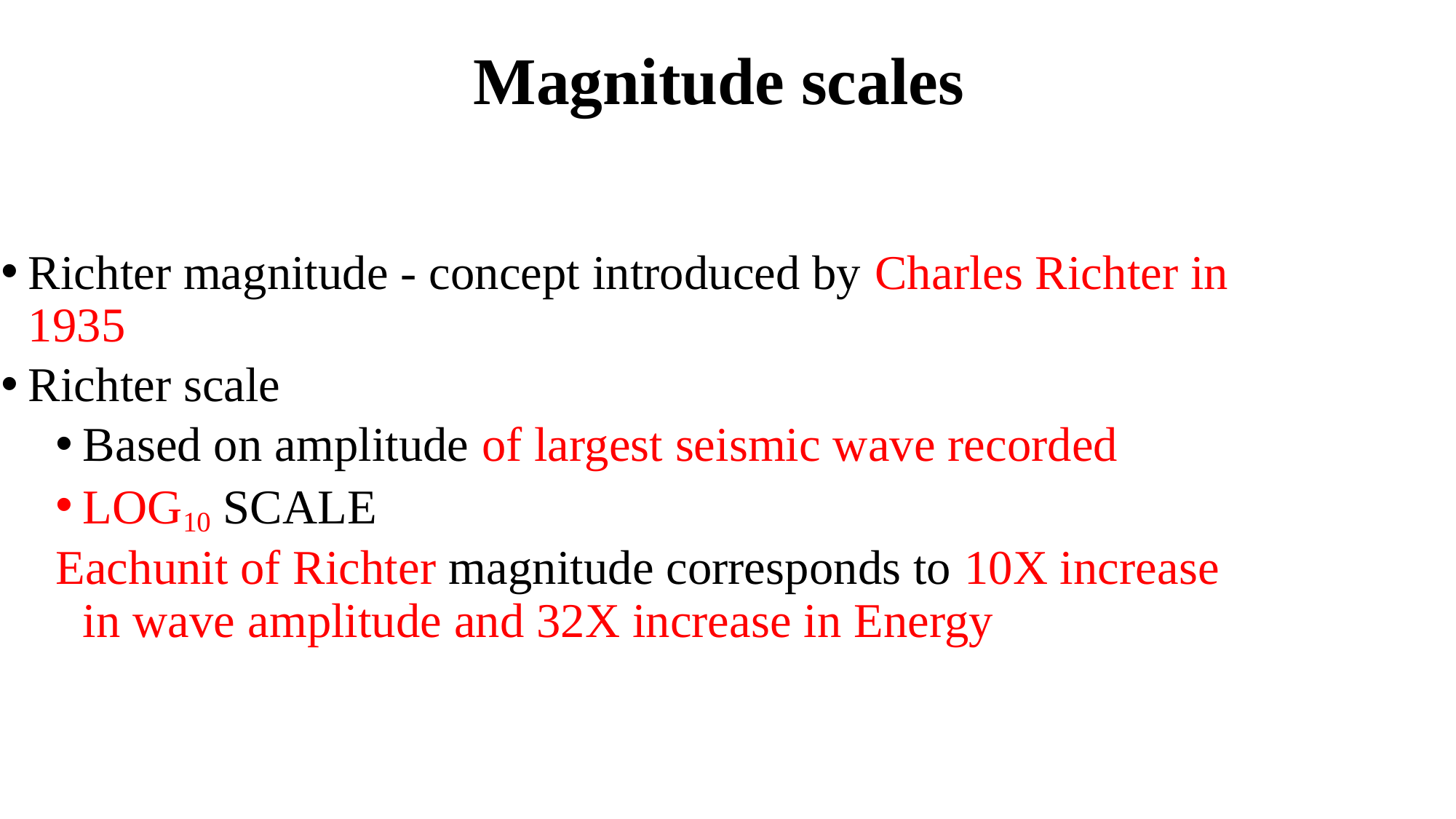

# Magnitude scales

Richter magnitude - concept introduced by Charles Richter in 1935
Richter scale
Based on amplitude of largest seismic wave recorded
LOG10 SCALE
Eachunit of Richter magnitude corresponds to 10X increase in wave amplitude and 32X increase in Energy